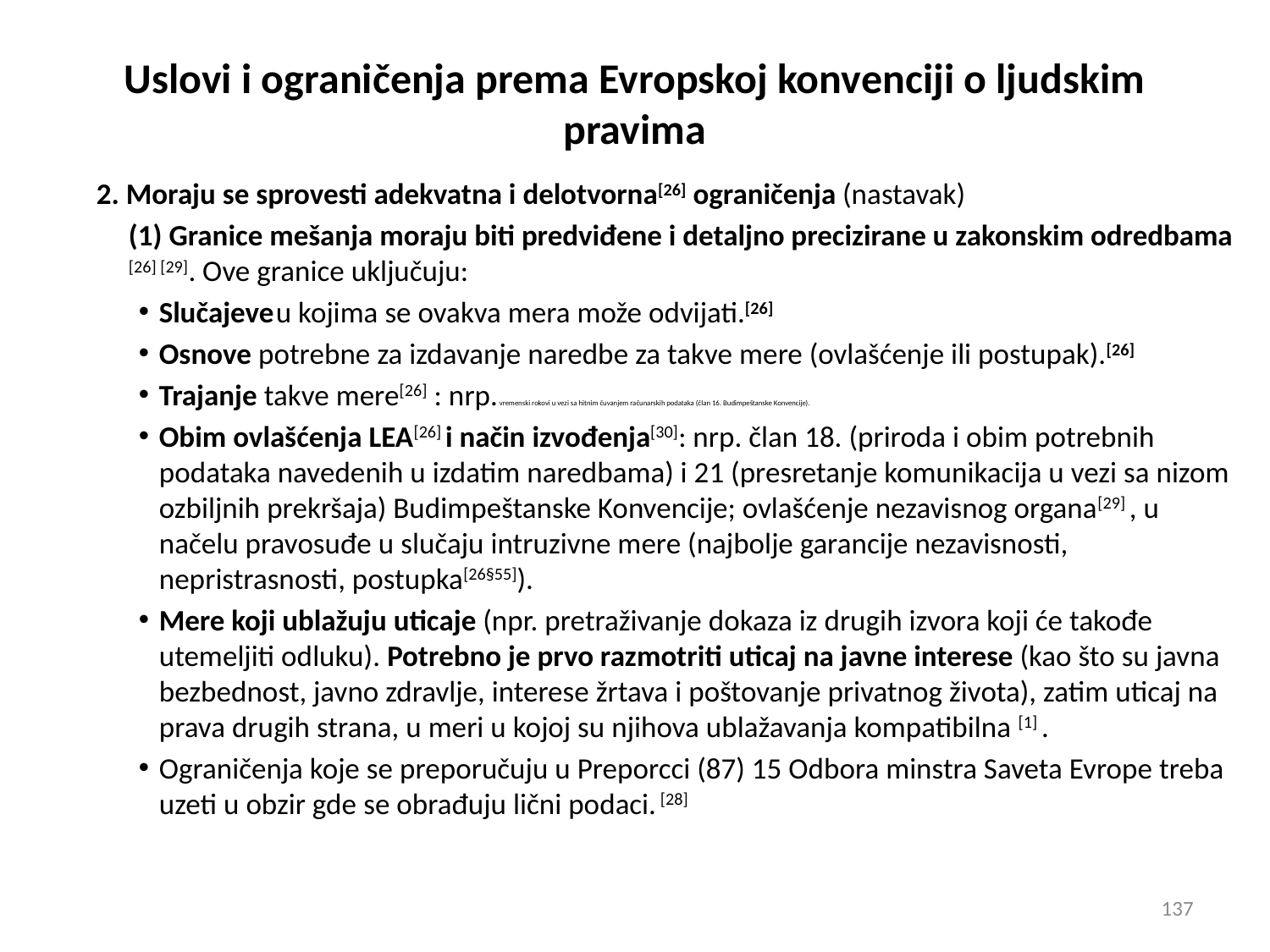

# Uslovi i ograničenja prema Evropskoj konvenciji o ljudskim pravima
2. Moraju se sprovesti adekvatna i delotvorna[26] ograničenja (nastavak)
(1) Granice mešanja moraju biti predviđene i detaljno precizirane u zakonskim odredbama [26] [29]. Ove granice uključuju:
Slučajeve u kojima se ovakva mera može odvijati.[26]
Osnove potrebne za izdavanje naredbe za takve mere (ovlašćenje ili postupak).[26]
Trajanje takve mere[26] : nrp. vremenski rokovi u vezi sa hitnim čuvanjem računarskih podataka (član 16. Budimpeštanske Konvencije).
Obim ovlašćenja LEA[26] i način izvođenja[30]: nrp. član 18. (priroda i obim potrebnih podataka navedenih u izdatim naredbama) i 21 (presretanje komunikacija u vezi sa nizom ozbiljnih prekršaja) Budimpeštanske Konvencije; ovlašćenje nezavisnog organa[29] , u načelu pravosuđe u slučaju intruzivne mere (najbolje garancije nezavisnosti, nepristrasnosti, postupka[26§55]).
Mere koji ublažuju uticaje (npr. pretraživanje dokaza iz drugih izvora koji će takođe utemeljiti odluku). Potrebno je prvo razmotriti uticaj na javne interese (kao što su javna bezbednost, javno zdravlje, interese žrtava i poštovanje privatnog života), zatim uticaj na prava drugih strana, u meri u kojoj su njihova ublažavanja kompatibilna [1] .
Ograničenja koje se preporučuju u Preporcci (87) 15 Odbora minstra Saveta Evrope treba uzeti u obzir gde se obrađuju lični podaci. [28]

137